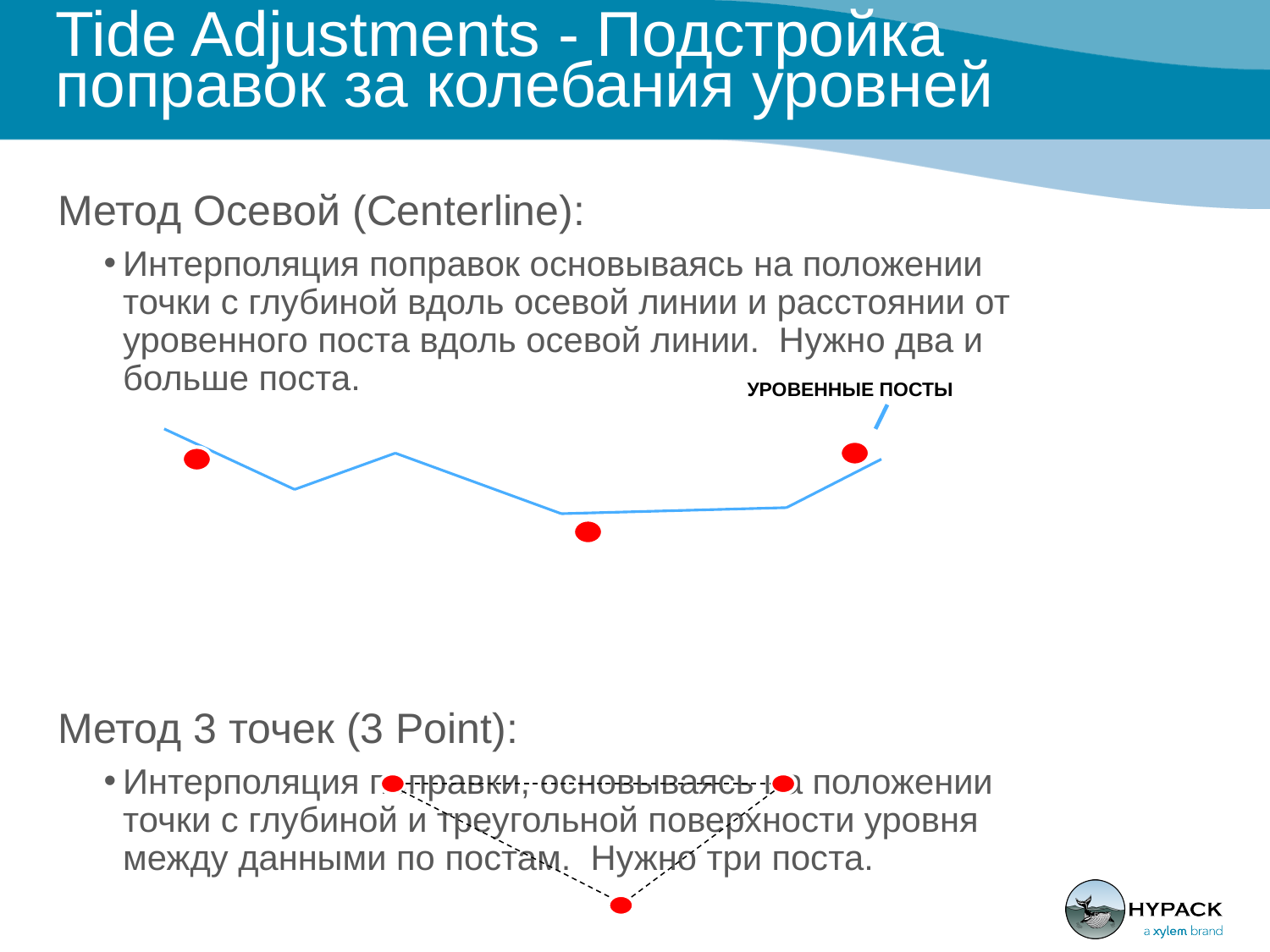

# Tide Adjustments - Подстройка поправок за колебания уровней
  Метод Осевой (Centerline):
Интерполяция поправок основываясь на положении точки с глубиной вдоль осевой линии и расстоянии от уровенного поста вдоль осевой линии.  Нужно два и больше поста.

  Метод 3 точек (3 Point):
Интерполяция поправки, основываясь на положении точки с глубиной и треугольной поверхности уровня между данными по постам.  Нужно три поста.
УРОВЕННЫЕ ПОСТЫ